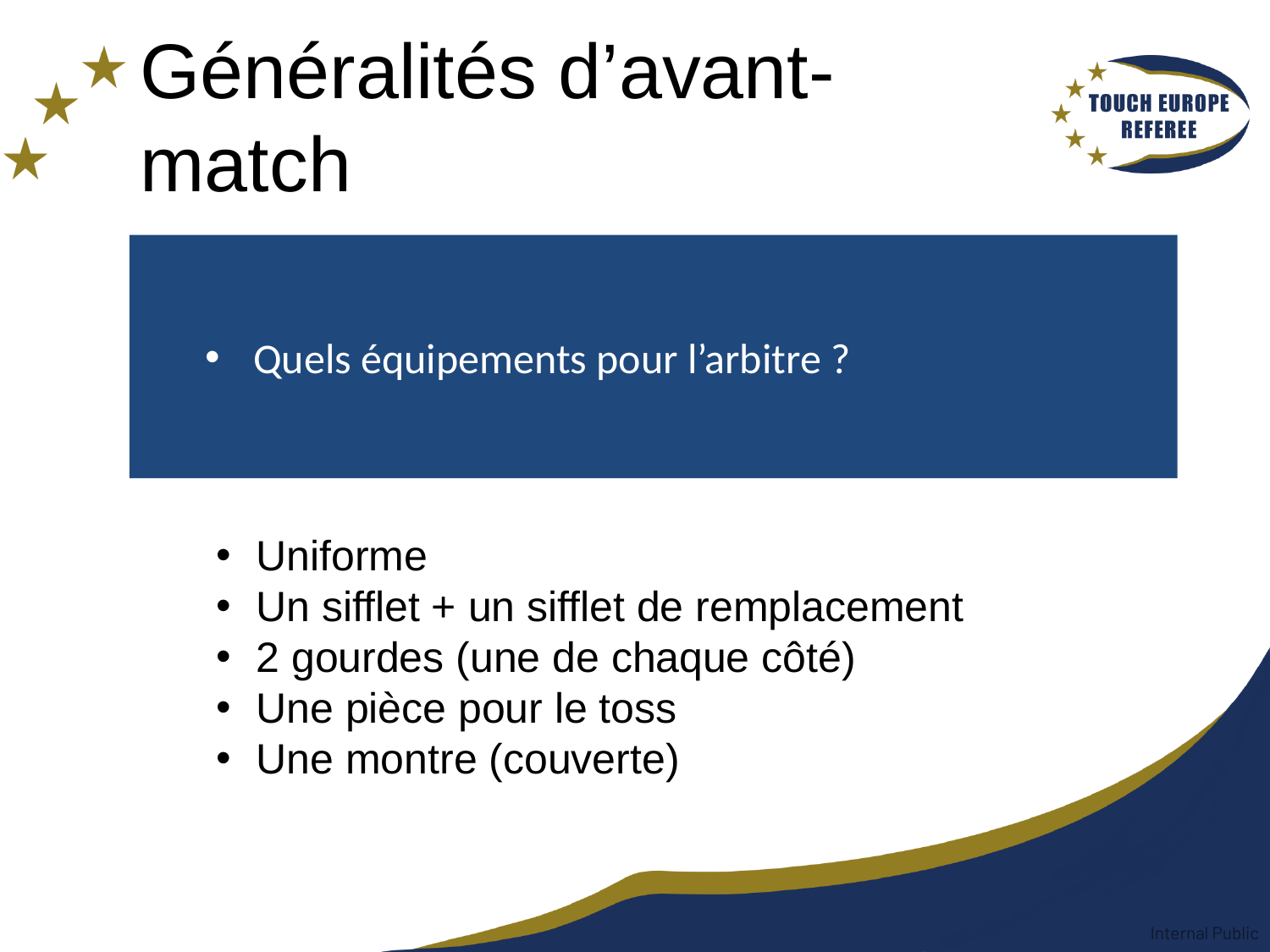

# Généralités d’avant-match
Quels équipements pour l’arbitre ?
Uniforme
Un sifflet + un sifflet de remplacement
2 gourdes (une de chaque côté)
Une pièce pour le toss
Une montre (couverte)